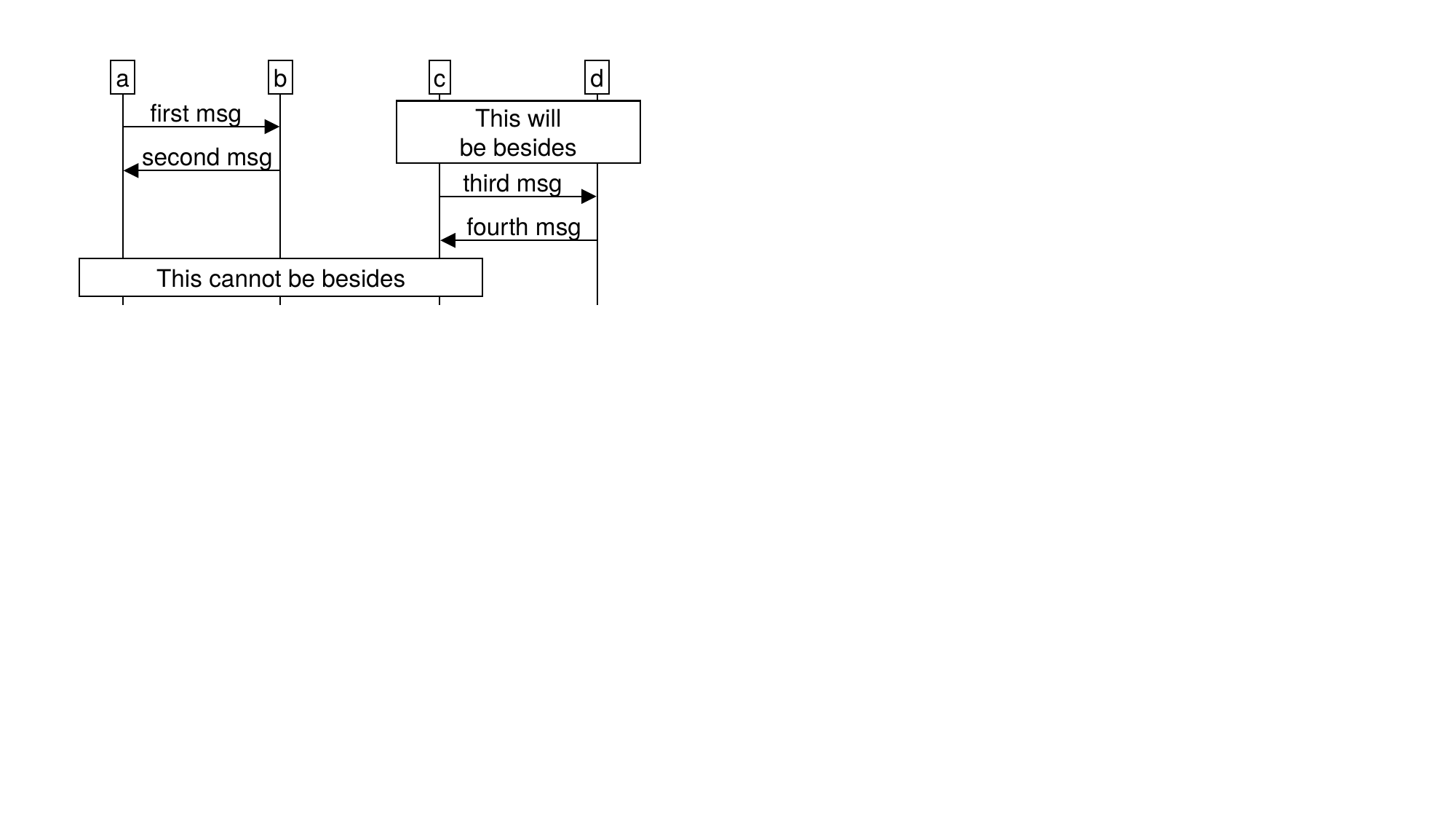

a
b
c
d
first msg
This will
be besides
second msg
third msg
fourth msg
This cannot be besides